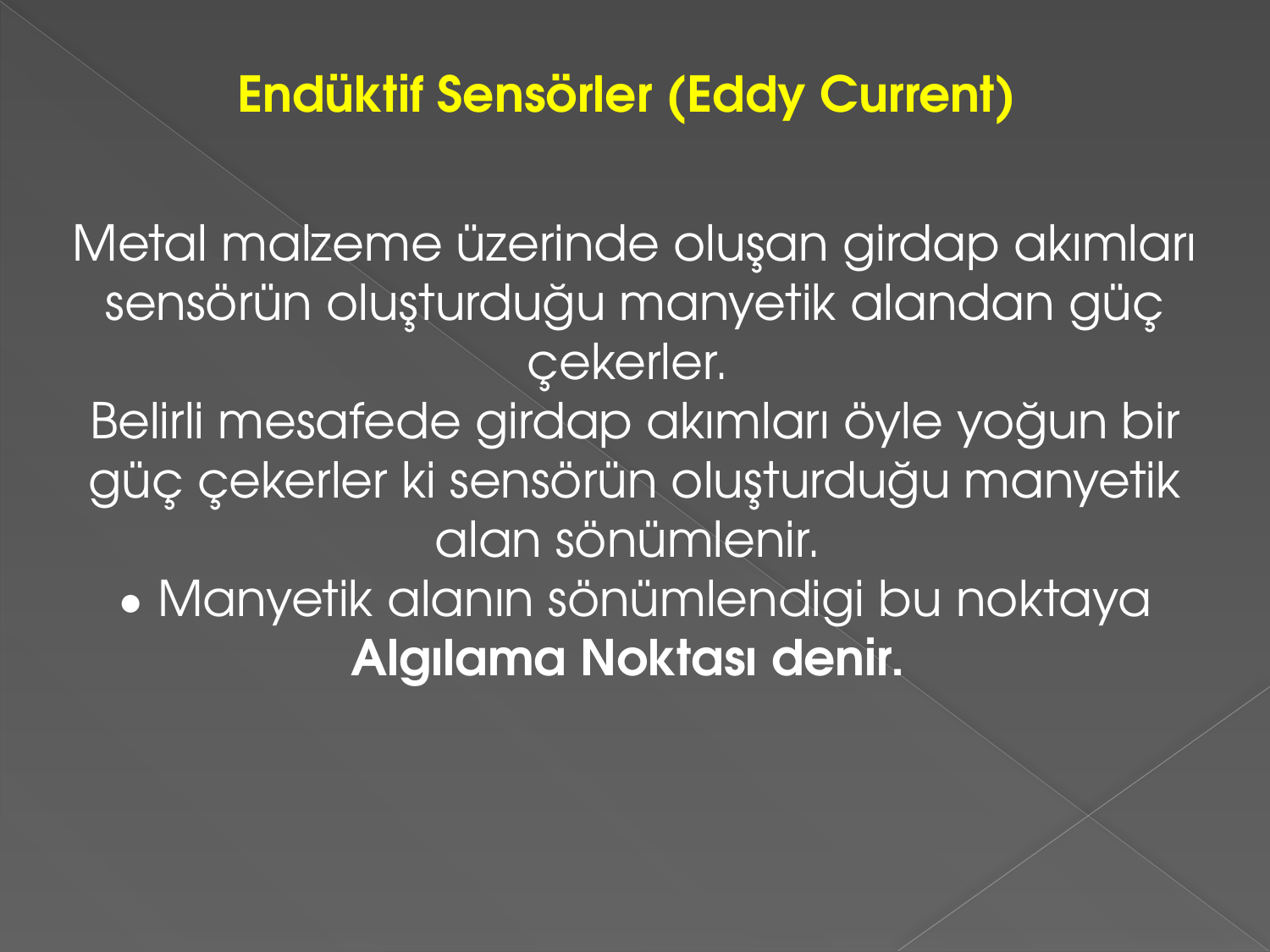

Endüktif Sensörler (Eddy Current)

Metal malzeme üzerinde oluşan girdap akımları sensörün oluşturduğu manyetik alandan güç çekerler.
Belirli mesafede girdap akımları öyle yoğun bir güç çekerler ki sensörün oluşturduğu manyetik alan sönümlenir.
• Manyetik alanın sönümlendigi bu noktaya Algılama Noktası denir.